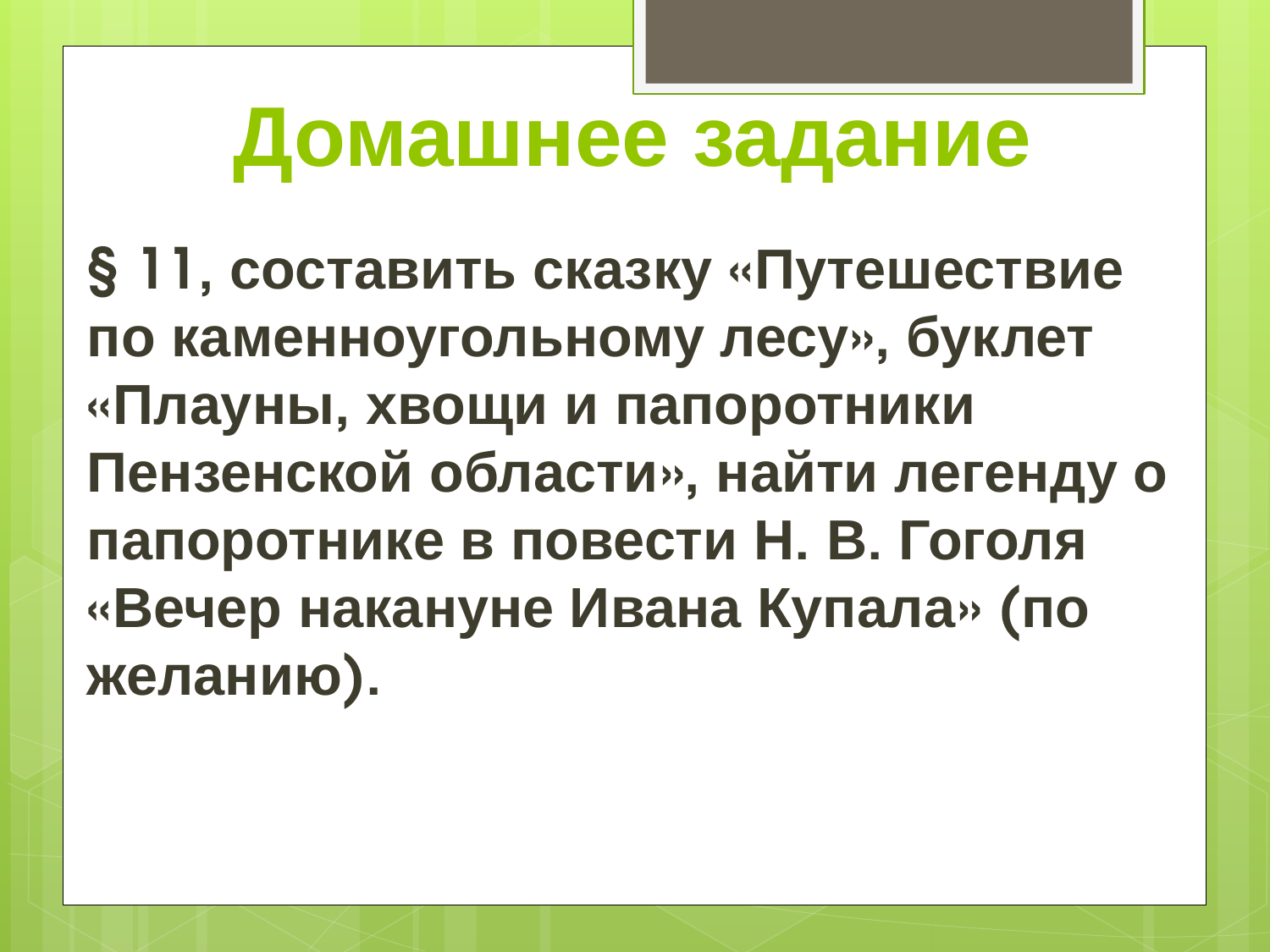

# Домашнее задание
§ 11, составить сказку «Путешествие по каменноугольному лесу», буклет «Плауны, хвощи и папоротники Пензенской области», найти легенду о папоротнике в повести Н. В. Гоголя «Вечер накануне Ивана Купала» (по желанию).